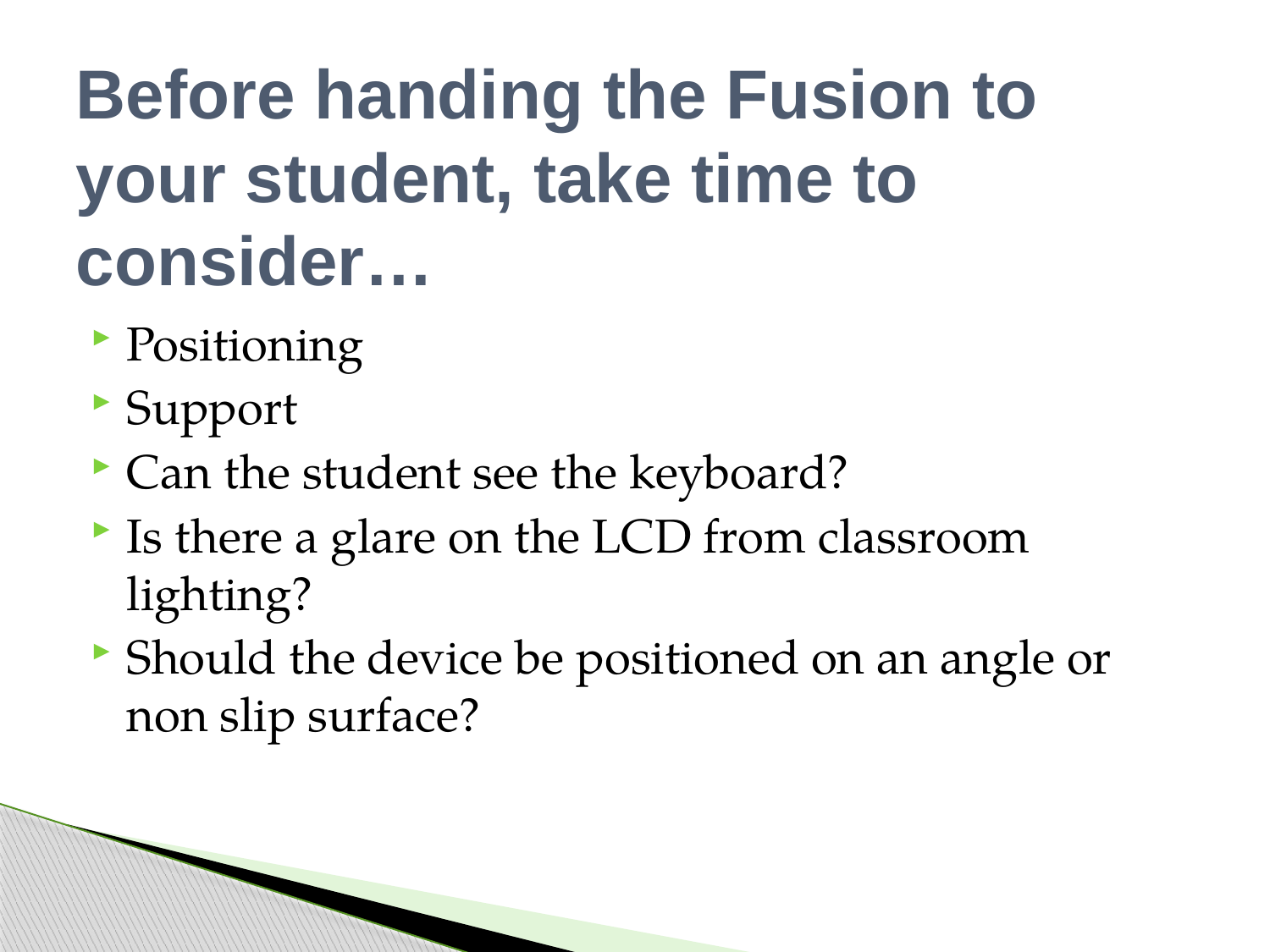

# Before handing the Fusion to your student, take time to consider…
Positioning
Support
Can the student see the keyboard?
Is there a glare on the LCD from classroom lighting?
Should the device be positioned on an angle or non slip surface?